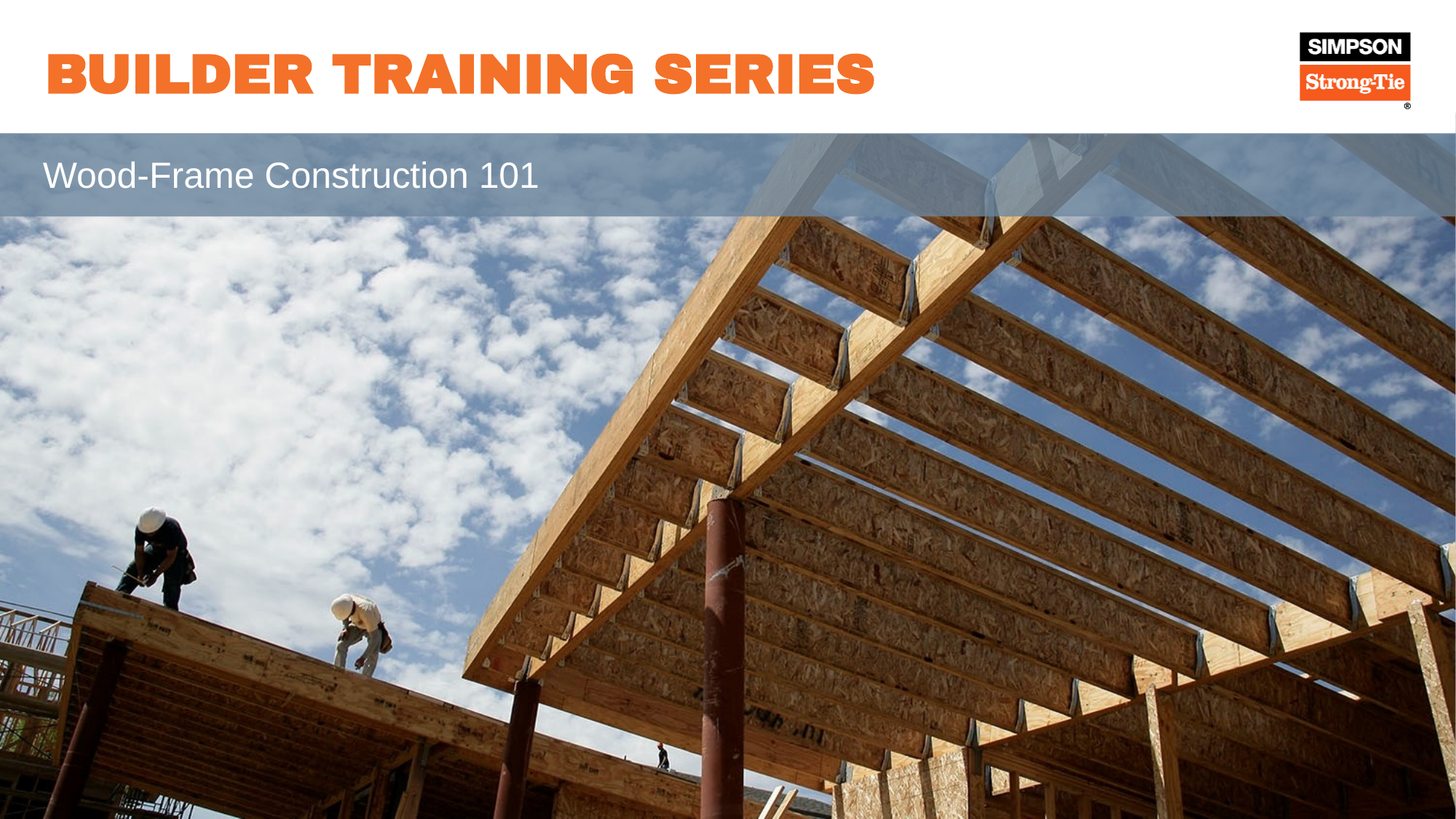

# BUILDER TRAINING SERIES
Wood-Frame Construction 101